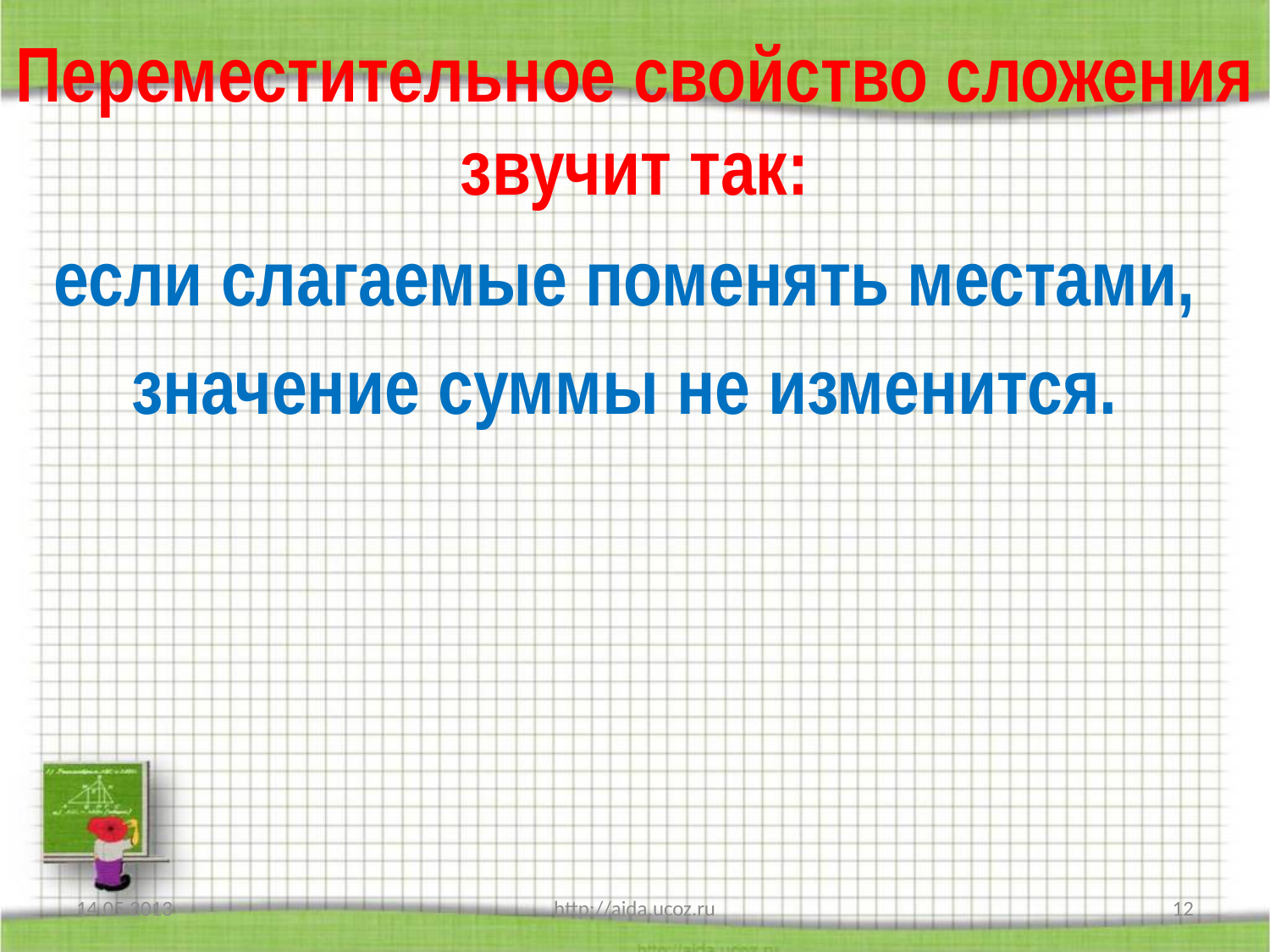

# Переместительное свойство сложения звучит так:
если слагаемые поменять местами,
значение суммы не изменится.
14.05.2013
http://aida.ucoz.ru
12